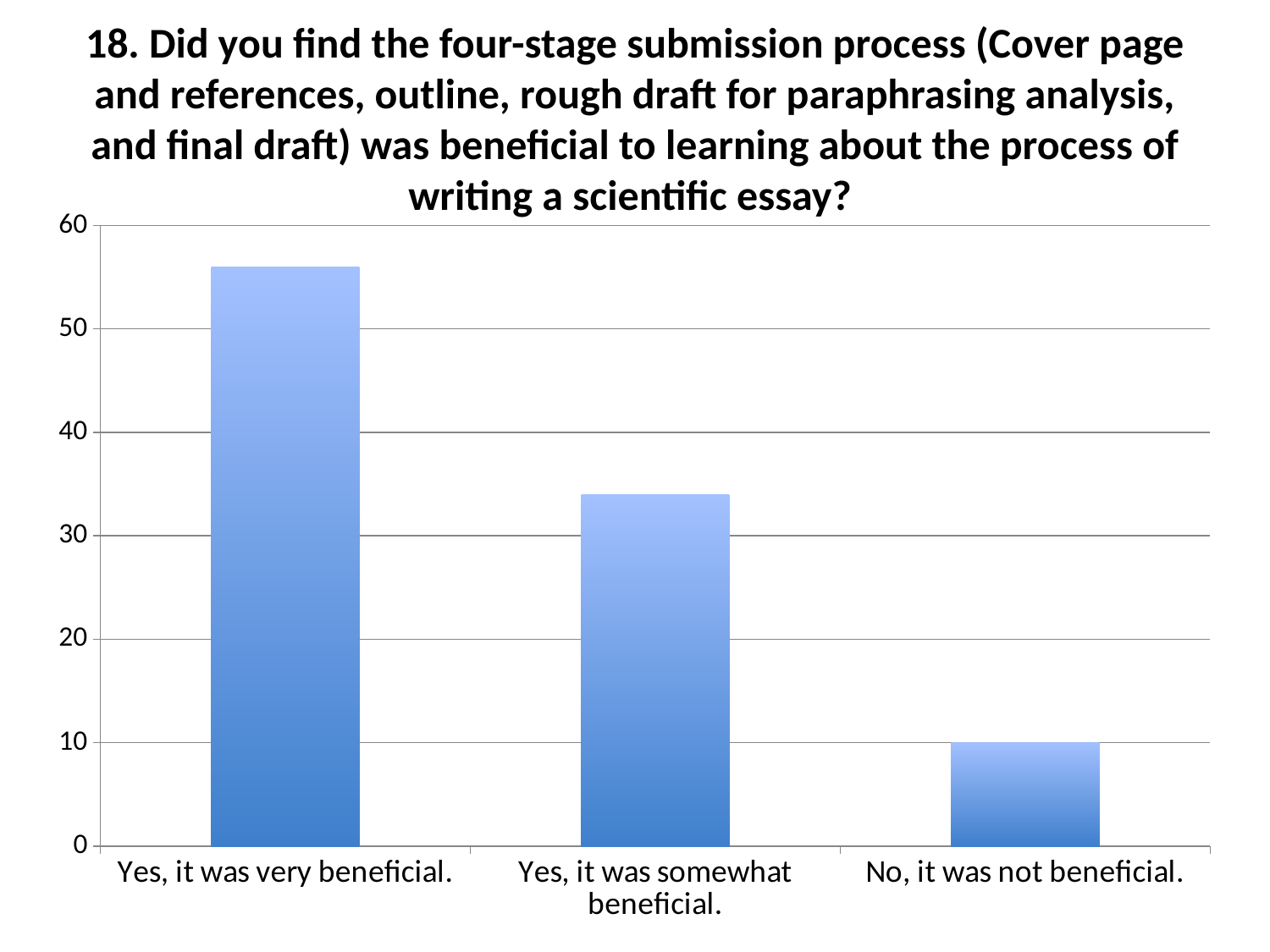

# 18. Did you find the four-stage submission process (Cover page and references, outline, rough draft for paraphrasing analysis, and final draft) was beneficial to learning about the process of writing a scientific essay?

### Chart

| Category |  |
|---|---|
| Yes, it was very beneficial. | 56.0 |
| Yes, it was somewhat beneficial. | 34.0 |
| No, it was not beneficial. | 10.0 |